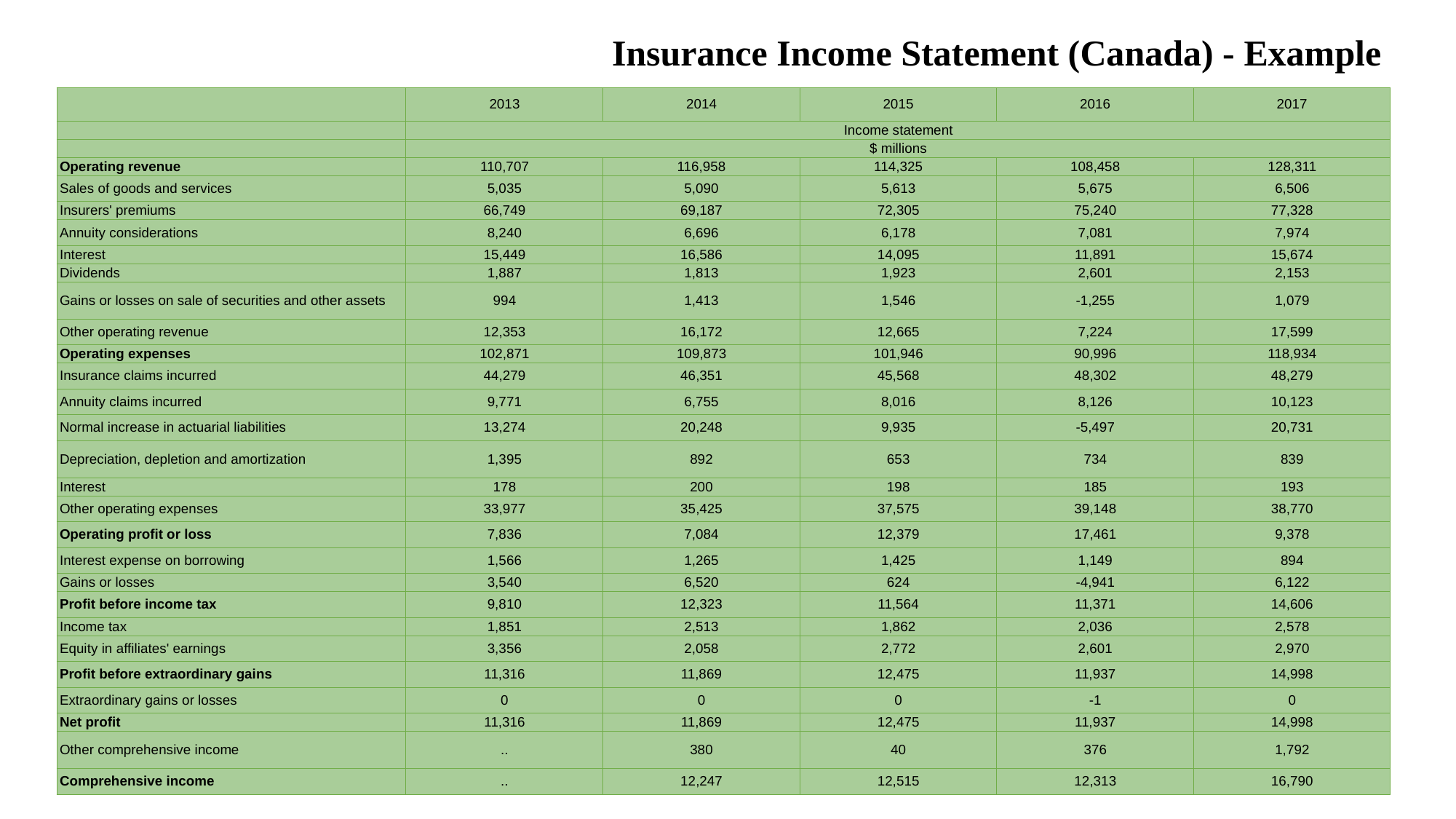

# Insurance Income Statement (Canada) - Example
|  | 2013 | 2014 | 2015 | 2016 | 2017 |
| --- | --- | --- | --- | --- | --- |
|  | Income statement |  |  |  |  |
|  | $ millions |  |  |  |  |
| Operating revenue | 110,707 | 116,958 | 114,325 | 108,458 | 128,311 |
| Sales of goods and services | 5,035 | 5,090 | 5,613 | 5,675 | 6,506 |
| Insurers' premiums | 66,749 | 69,187 | 72,305 | 75,240 | 77,328 |
| Annuity considerations | 8,240 | 6,696 | 6,178 | 7,081 | 7,974 |
| Interest | 15,449 | 16,586 | 14,095 | 11,891 | 15,674 |
| Dividends | 1,887 | 1,813 | 1,923 | 2,601 | 2,153 |
| Gains or losses on sale of securities and other assets | 994 | 1,413 | 1,546 | -1,255 | 1,079 |
| Other operating revenue | 12,353 | 16,172 | 12,665 | 7,224 | 17,599 |
| Operating expenses | 102,871 | 109,873 | 101,946 | 90,996 | 118,934 |
| Insurance claims incurred | 44,279 | 46,351 | 45,568 | 48,302 | 48,279 |
| Annuity claims incurred | 9,771 | 6,755 | 8,016 | 8,126 | 10,123 |
| Normal increase in actuarial liabilities | 13,274 | 20,248 | 9,935 | -5,497 | 20,731 |
| Depreciation, depletion and amortization | 1,395 | 892 | 653 | 734 | 839 |
| Interest | 178 | 200 | 198 | 185 | 193 |
| Other operating expenses | 33,977 | 35,425 | 37,575 | 39,148 | 38,770 |
| Operating profit or loss | 7,836 | 7,084 | 12,379 | 17,461 | 9,378 |
| Interest expense on borrowing | 1,566 | 1,265 | 1,425 | 1,149 | 894 |
| Gains or losses | 3,540 | 6,520 | 624 | -4,941 | 6,122 |
| Profit before income tax | 9,810 | 12,323 | 11,564 | 11,371 | 14,606 |
| Income tax | 1,851 | 2,513 | 1,862 | 2,036 | 2,578 |
| Equity in affiliates' earnings | 3,356 | 2,058 | 2,772 | 2,601 | 2,970 |
| Profit before extraordinary gains | 11,316 | 11,869 | 12,475 | 11,937 | 14,998 |
| Extraordinary gains or losses | 0 | 0 | 0 | -1 | 0 |
| Net profit | 11,316 | 11,869 | 12,475 | 11,937 | 14,998 |
| Other comprehensive income | .. | 380 | 40 | 376 | 1,792 |
| Comprehensive income | .. | 12,247 | 12,515 | 12,313 | 16,790 |
25